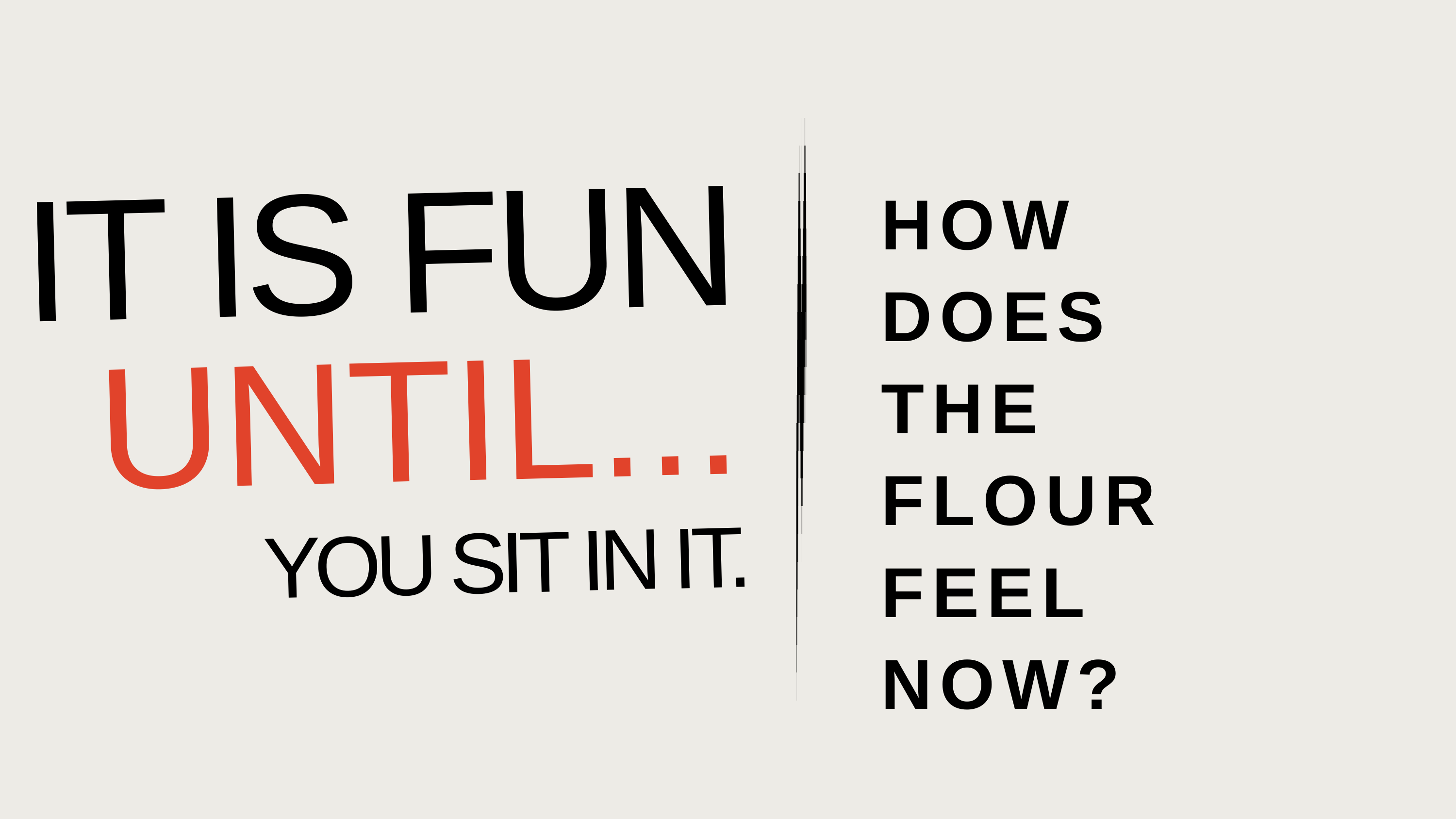

IT IS FUN
HOW DOES THE FLOUR FEEL NOW?
UNTIL...

YOU SIT IN IT.